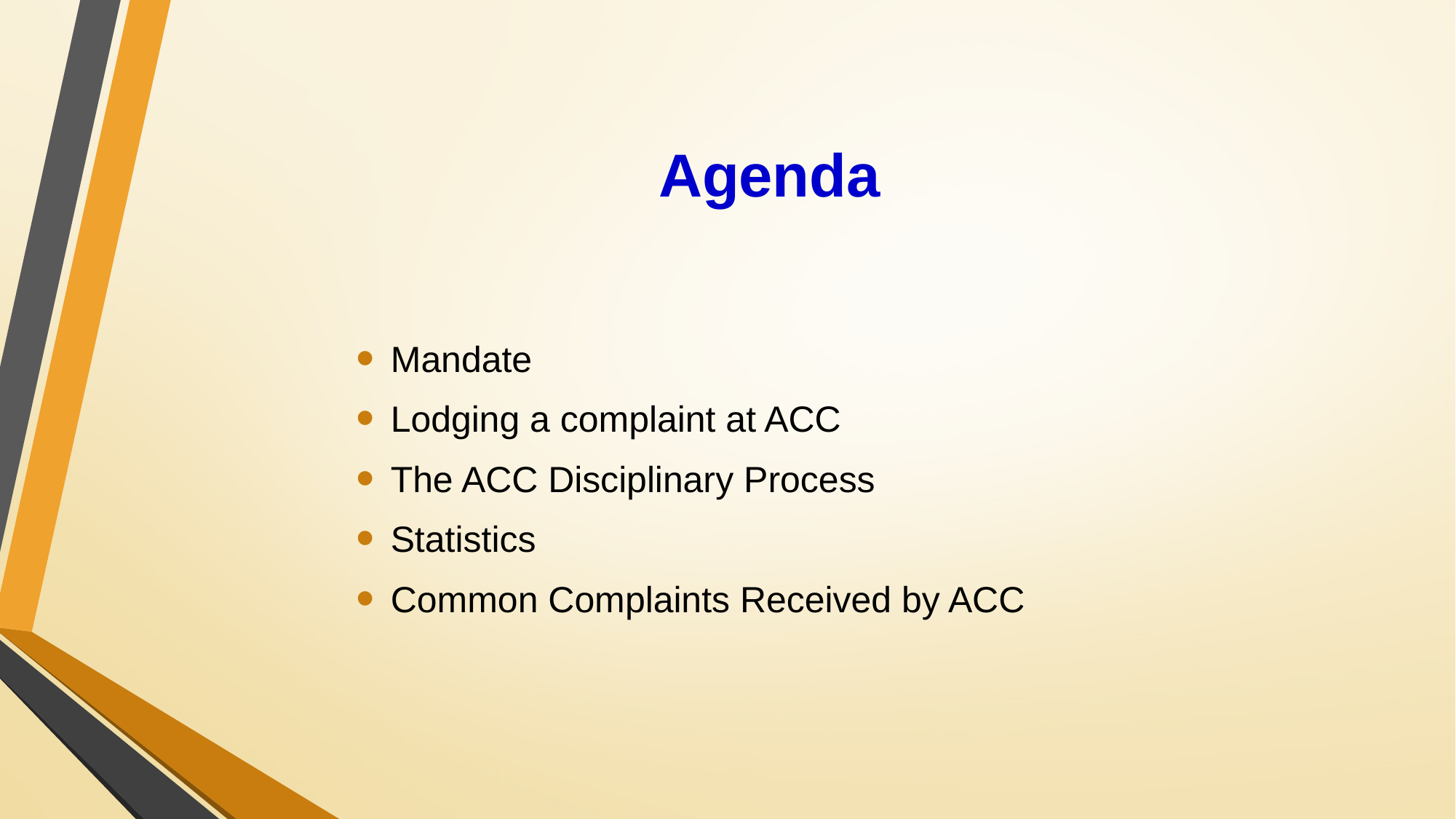

# Agenda

Mandate
Lodging a complaint at ACC
The ACC Disciplinary Process
Statistics
Common Complaints Received by ACC